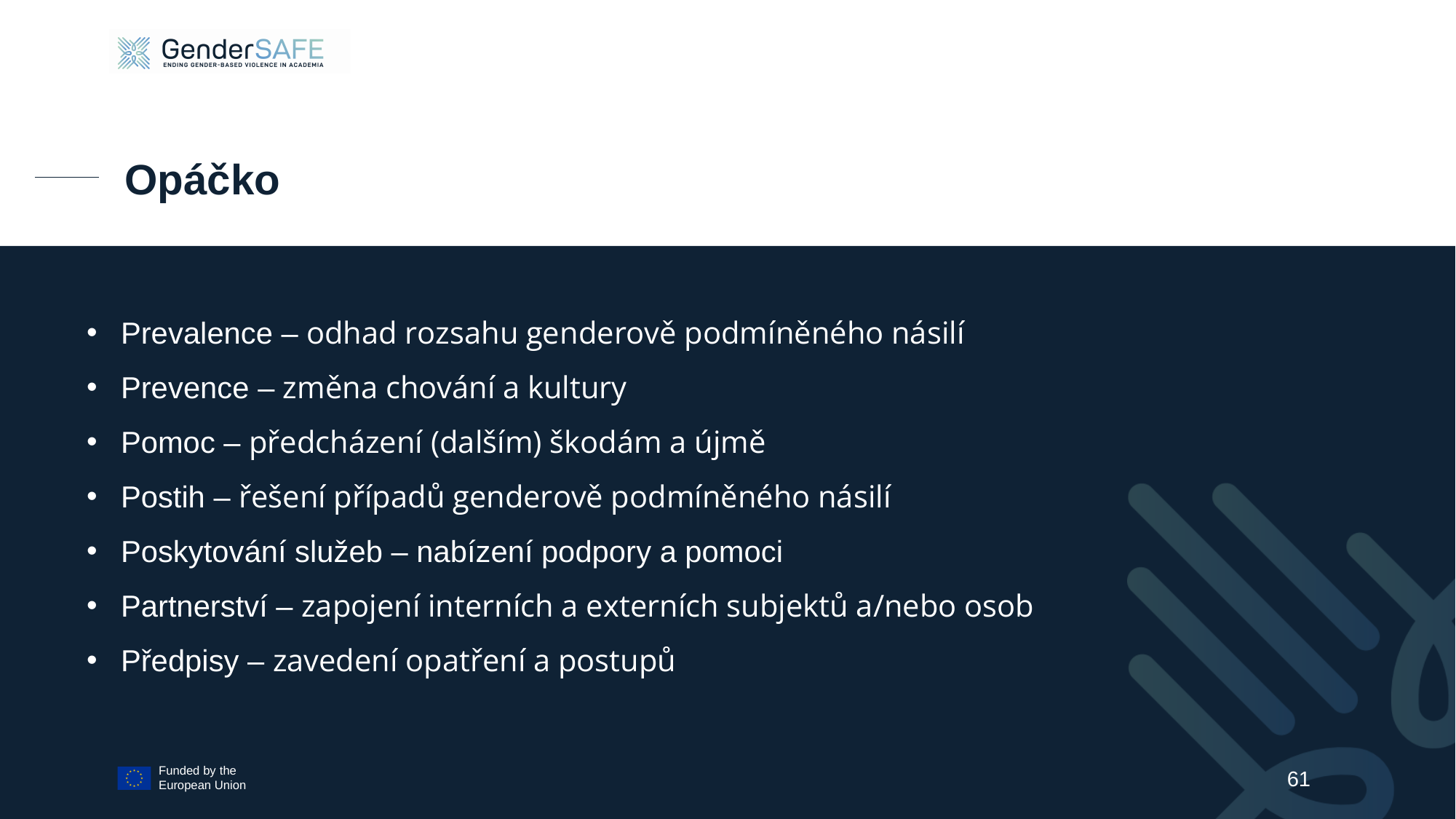

# Opáčko
Prevalence – odhad rozsahu genderově podmíněného násilí
Prevence – změna chování a kultury
Pomoc – předcházení (dalším) škodám a újmě
Postih – řešení případů genderově podmíněného násilí
Poskytování služeb – nabízení podpory a pomoci
Partnerství – zapojení interních a externích subjektů a/nebo osob
Předpisy – zavedení opatření a postupů